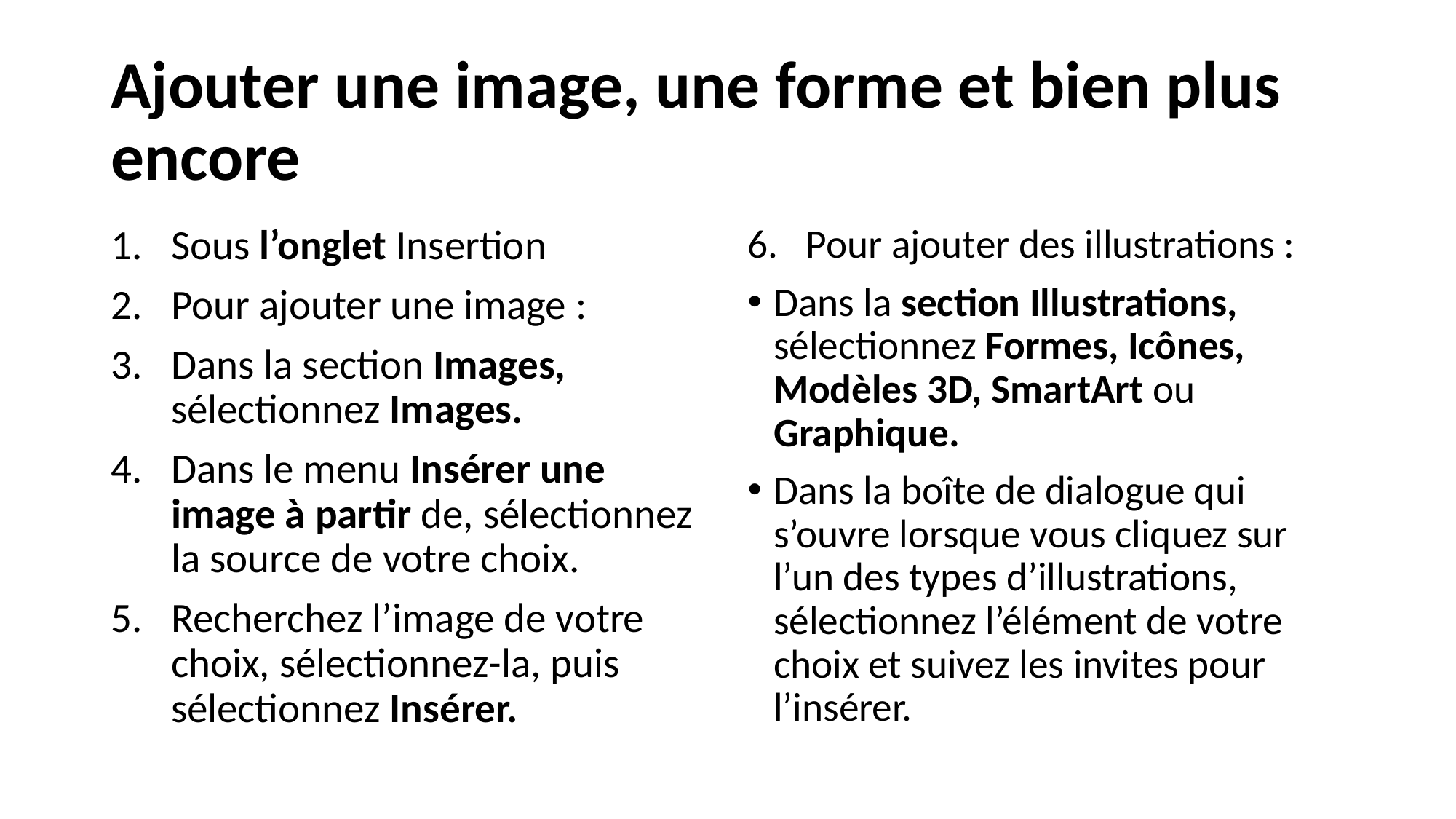

# Ajouter une image, une forme et bien plus encore
Sous l’onglet Insertion
Pour ajouter une image :
Dans la section Images, sélectionnez Images.
Dans le menu Insérer une image à partir de, sélectionnez la source de votre choix.
Recherchez l’image de votre choix, sélectionnez-la, puis sélectionnez Insérer.

Pour ajouter des illustrations :
Dans la section Illustrations, sélectionnez Formes, Icônes, Modèles 3D, SmartArt ou Graphique.
Dans la boîte de dialogue qui s’ouvre lorsque vous cliquez sur l’un des types d’illustrations, sélectionnez l’élément de votre choix et suivez les invites pour l’insérer.